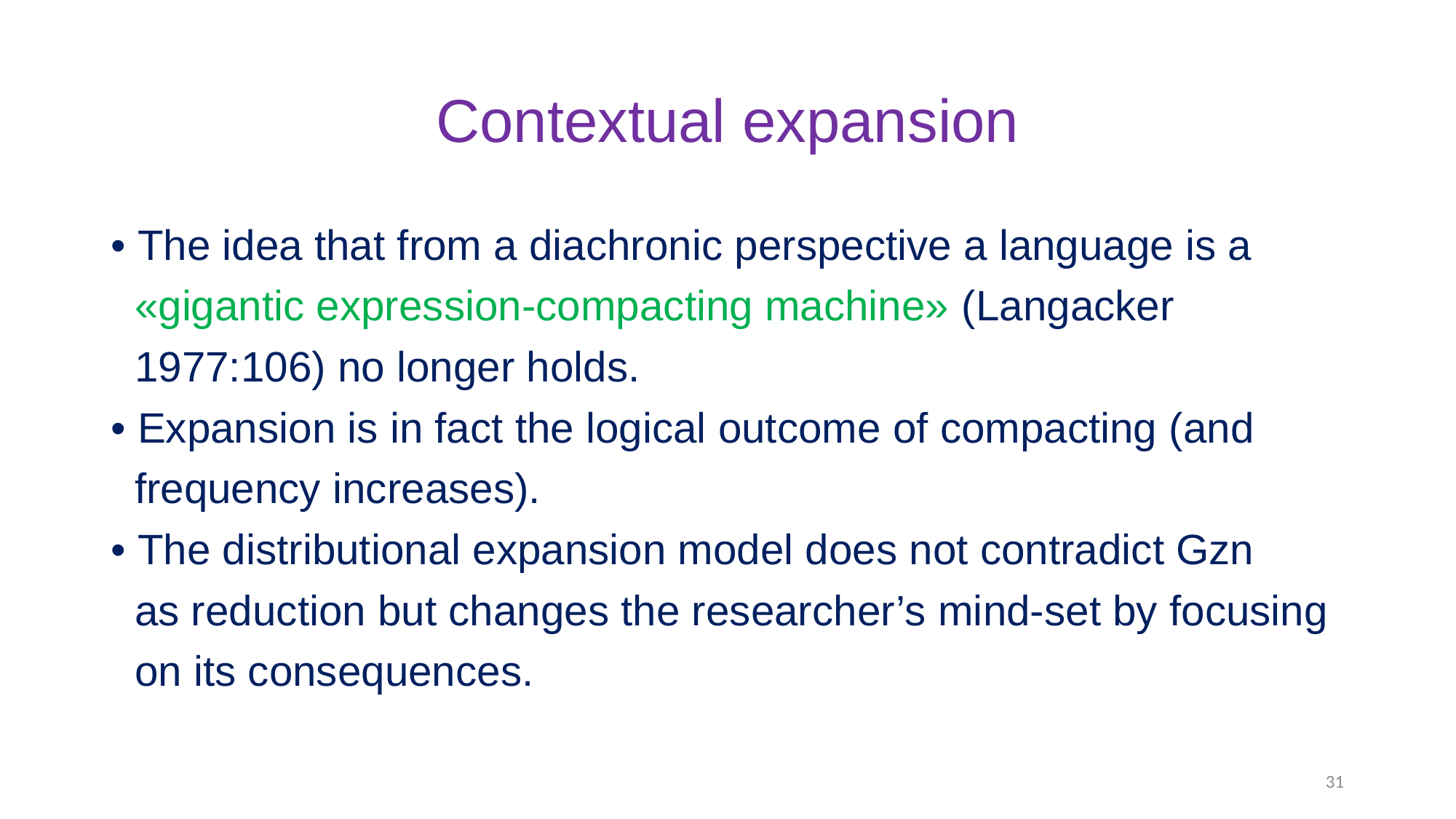

# Contextual expansion
• The idea that from a diachronic perspective a language is a
  «gigantic expression-compacting machine» (Langacker
  1977:106) no longer holds.
• Expansion is in fact the logical outcome of compacting (and
  frequency increases).
• The distributional expansion model does not contradict Gzn
  as reduction but changes the researcher’s mind-set by focusing
  on its consequences.

31